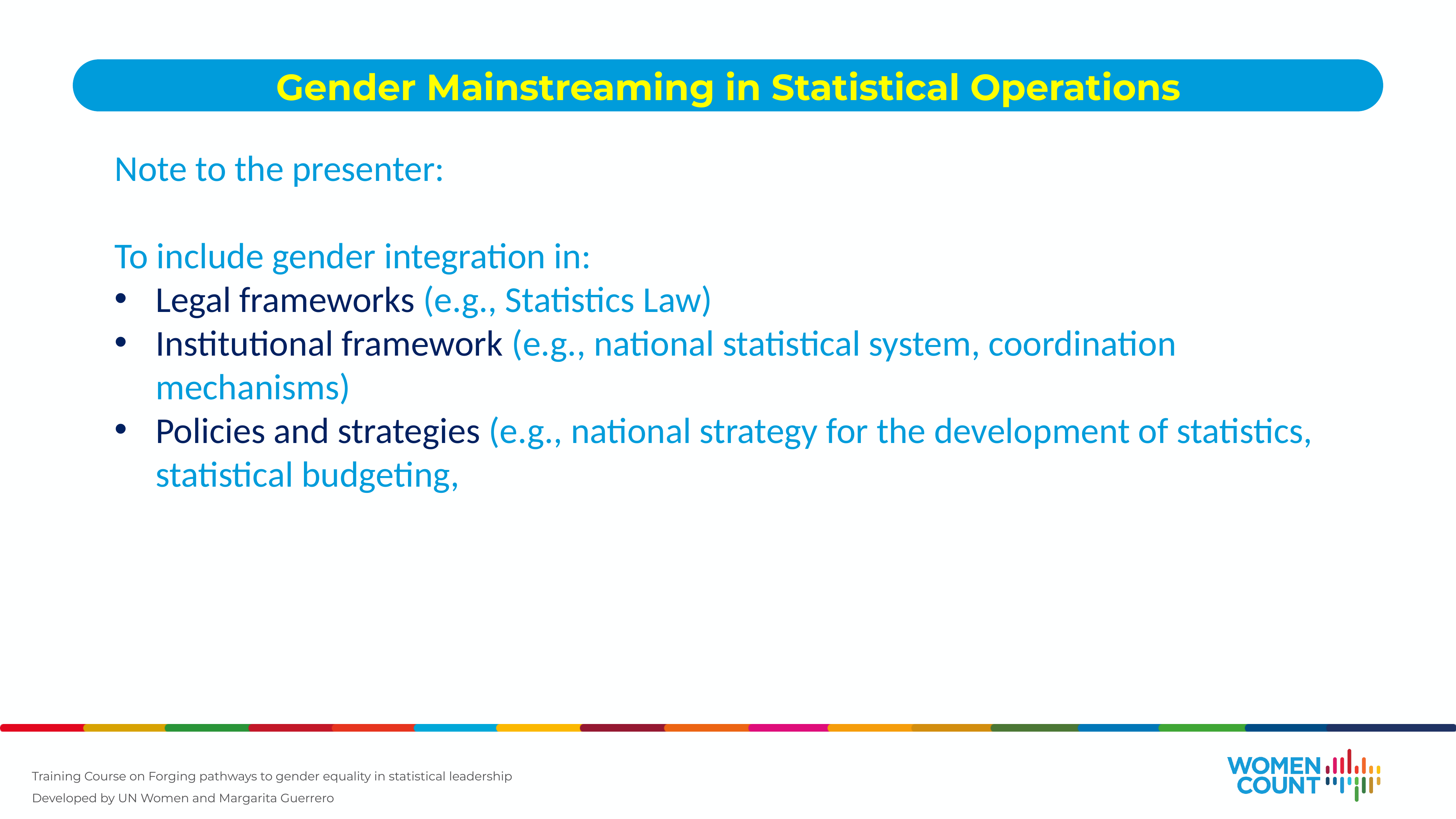

Gender Mainstreaming in Statistical Operations
Note to the presenter:

To include gender integration in:
Legal frameworks (e.g., Statistics Law)
Institutional framework (e.g., national statistical system, coordination mechanisms)
Policies and strategies (e.g., national strategy for the development of statistics, statistical budgeting,
Training Course on Forging pathways to gender equality in statistical leadership
Developed by UN Women and Margarita Guerrero